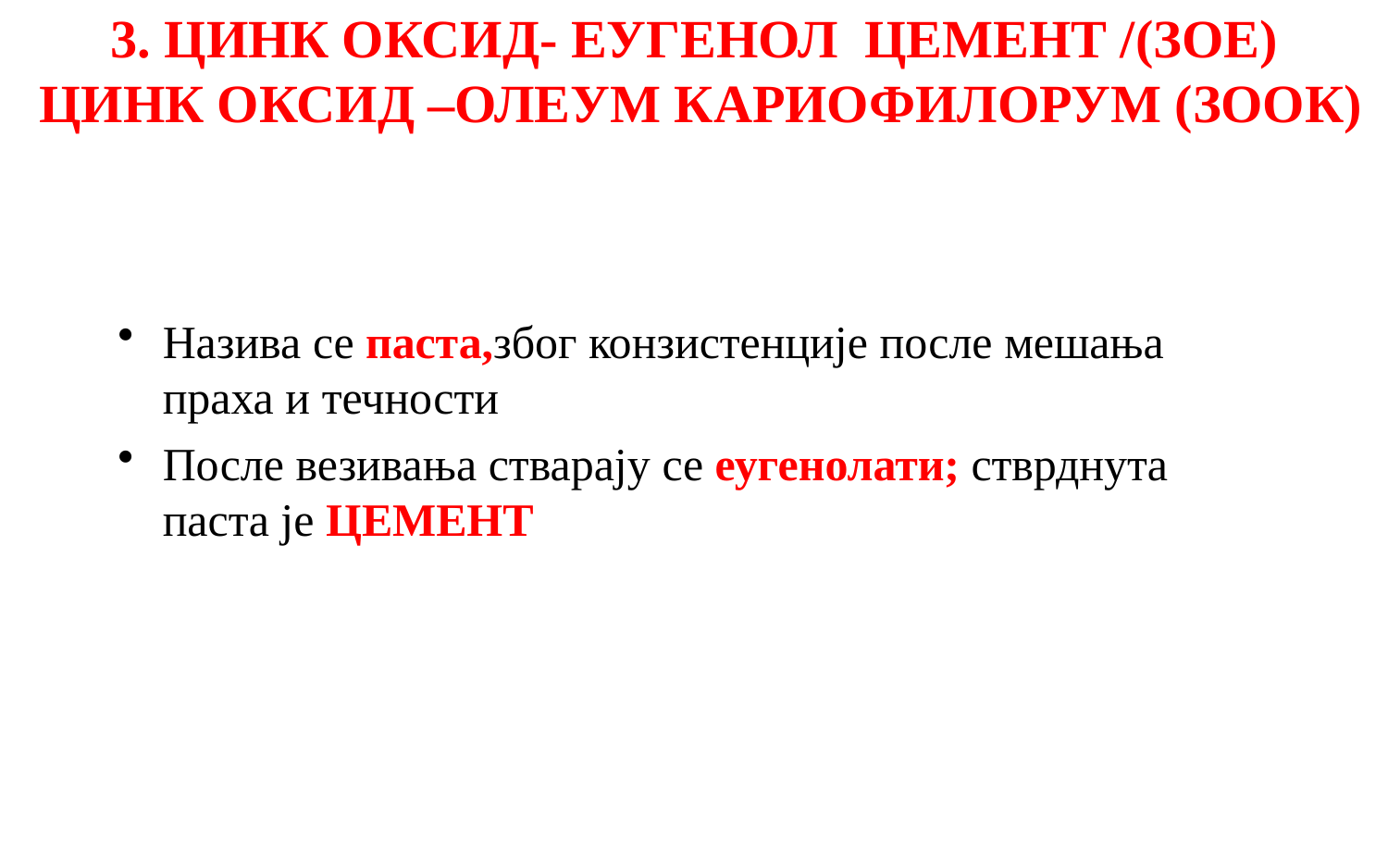

# 3. ЦИНК ОКСИД- ЕУГЕНОЛ  ЦЕМЕНТ /(ЗОЕ) ЦИНК ОКСИД –ОЛЕУМ КАРИОФИЛОРУМ (ЗООК)
Назива се паста,због конзистенције после мешања праха и течности
После везивања стварају се еугенолати; стврднута паста је ЦЕМЕНТ